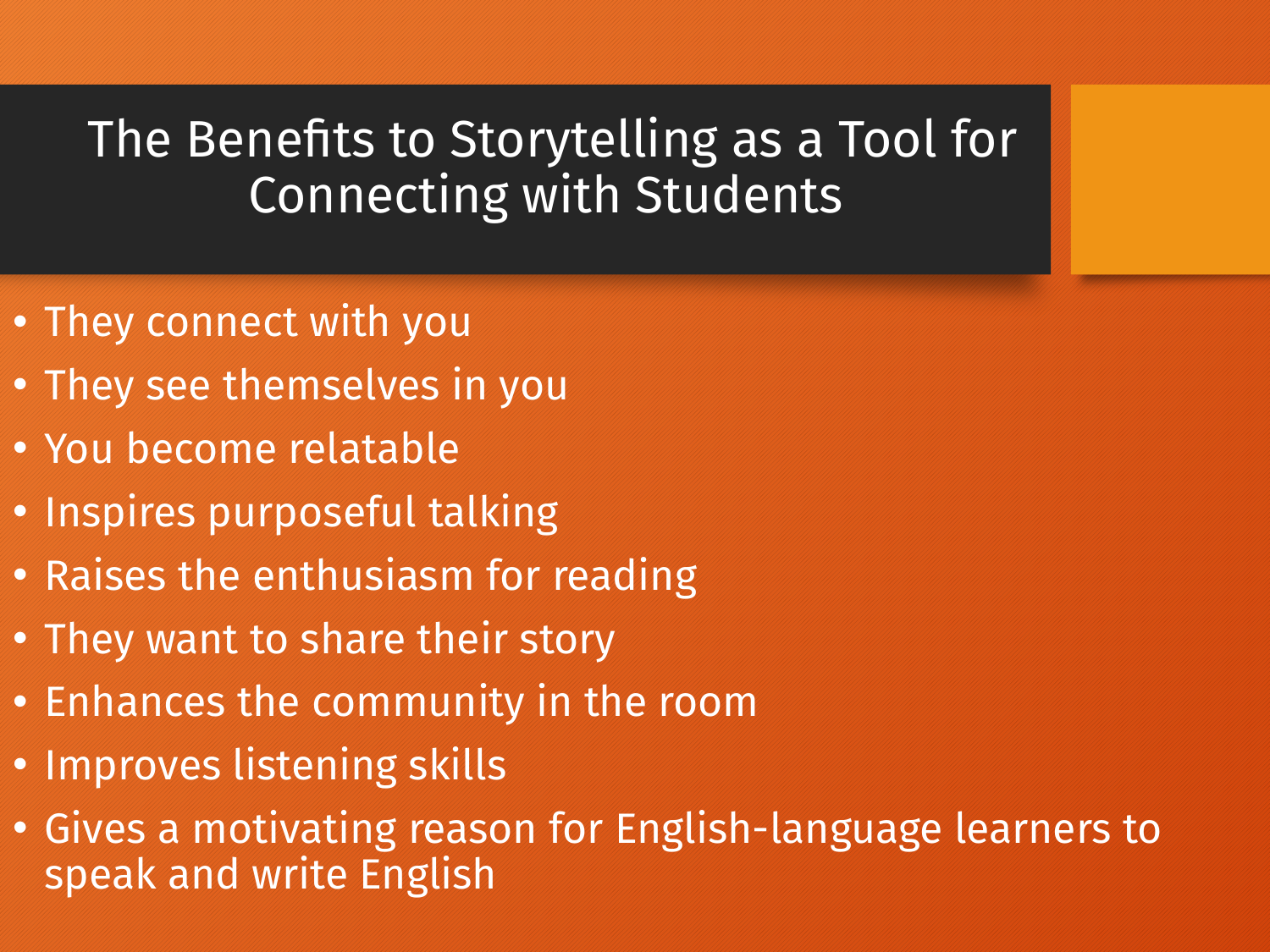

# The Benefits to Storytelling as a Tool for Connecting with Students
They connect with you
They see themselves in you
You become relatable
Inspires purposeful talking
Raises the enthusiasm for reading
They want to share their story
Enhances the community in the room
Improves listening skills
Gives a motivating reason for English-language learners to speak and write English